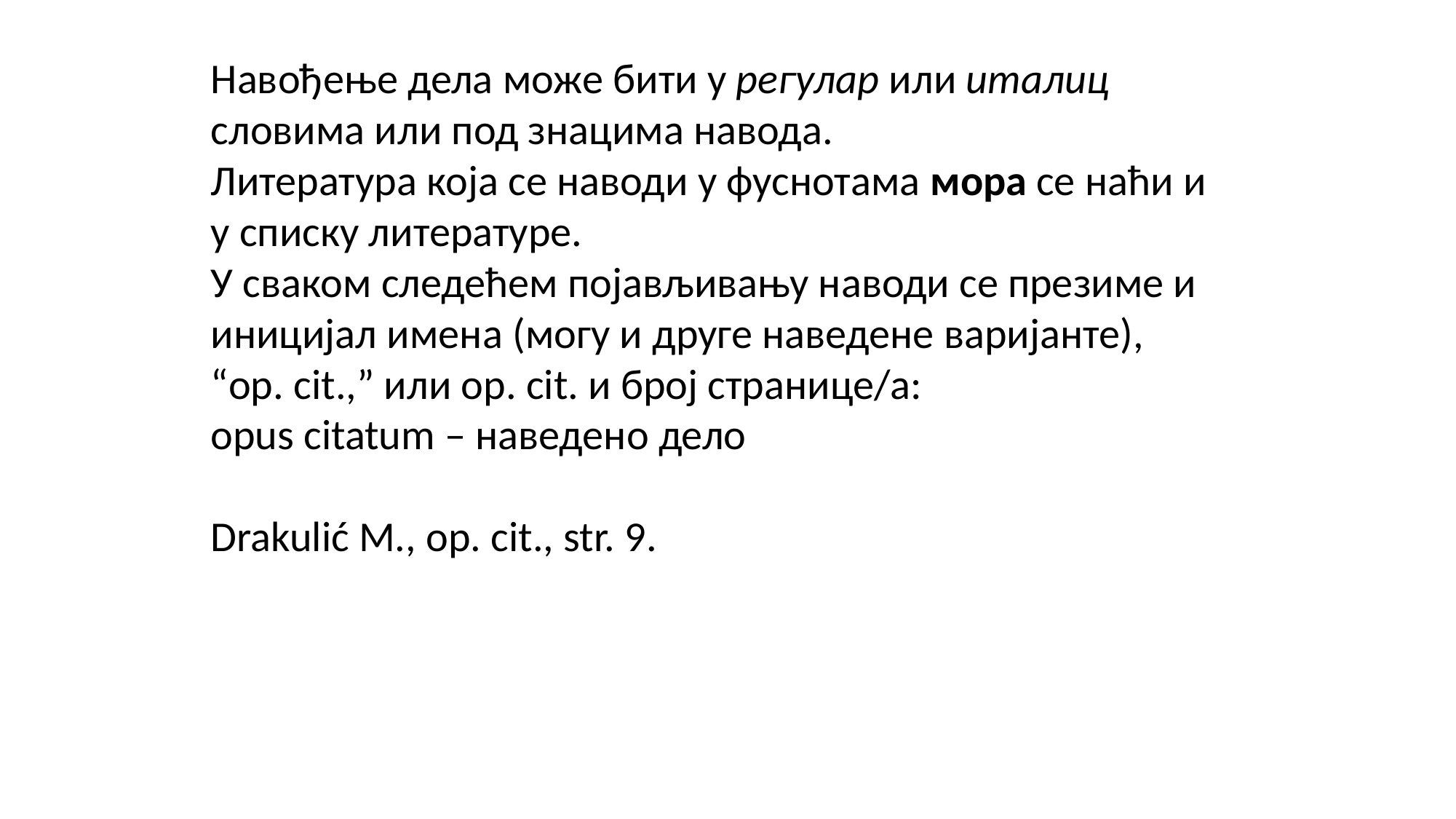

Навођење дела може бити у регулар или италиц словима или под знацима навода.
Литература која се наводи у фуснотама мора се наћи и у списку литературе.
У сваком следећем појављивању наводи се презиме и иницијал имена (могу и друге наведене варијанте), “op. cit.,” или op. cit. и број странице/а:
opus citatum – наведено дело

Drakulić M., op. cit., str. 9.